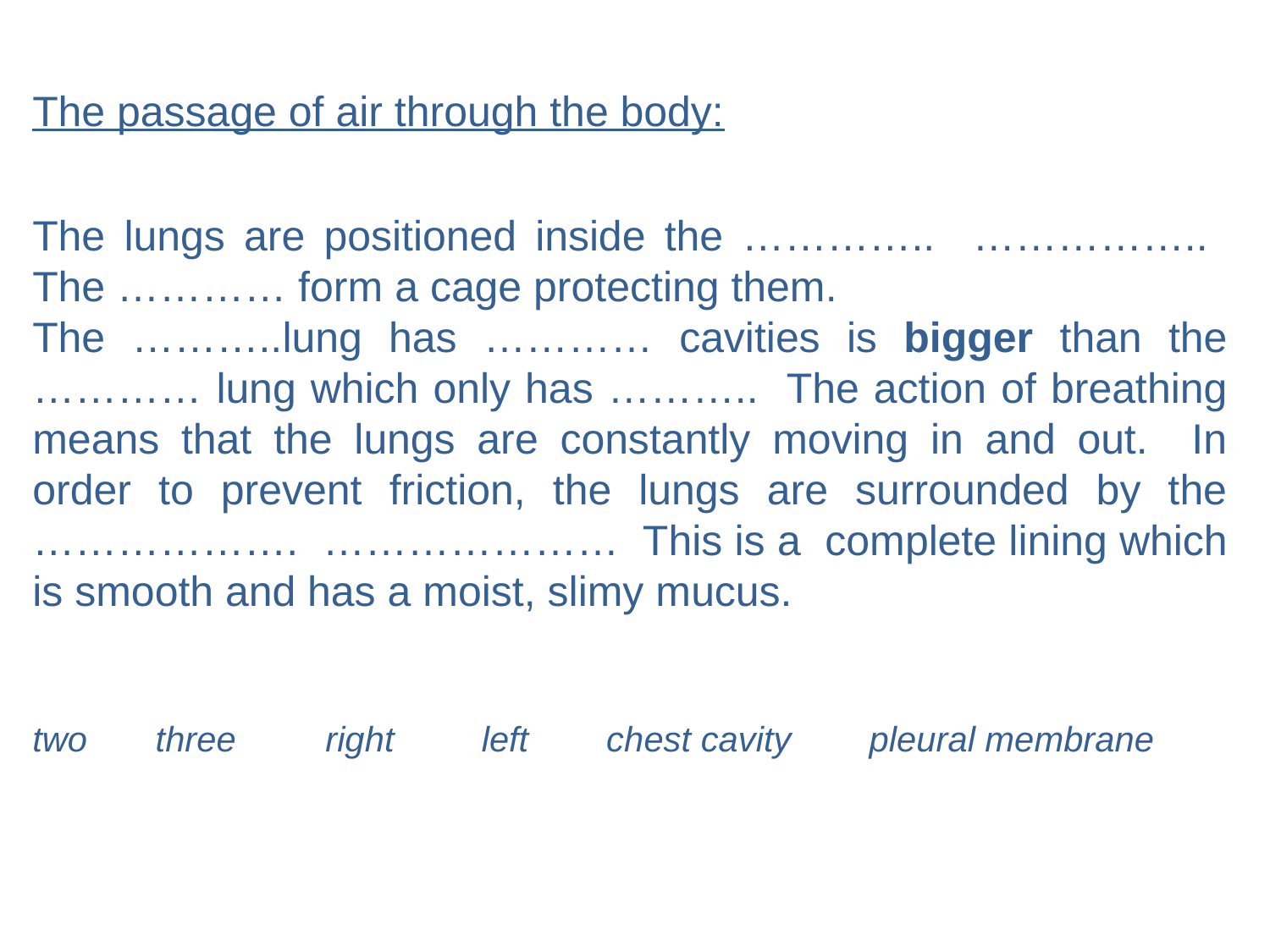

The passage of air through the body:

The lungs are positioned inside the …………..  ……………..  The ………… form a cage protecting them.
The ………..lung has ………… cavities is bigger than the ………… lung which only has ………..  The action of breathing means that the lungs are constantly moving in and out.  In order to prevent friction, the lungs are surrounded by the ……………….  …………………  This is a  complete lining which is smooth and has a moist, slimy mucus.

two       three	    right	       left        chest cavity        pleural membrane